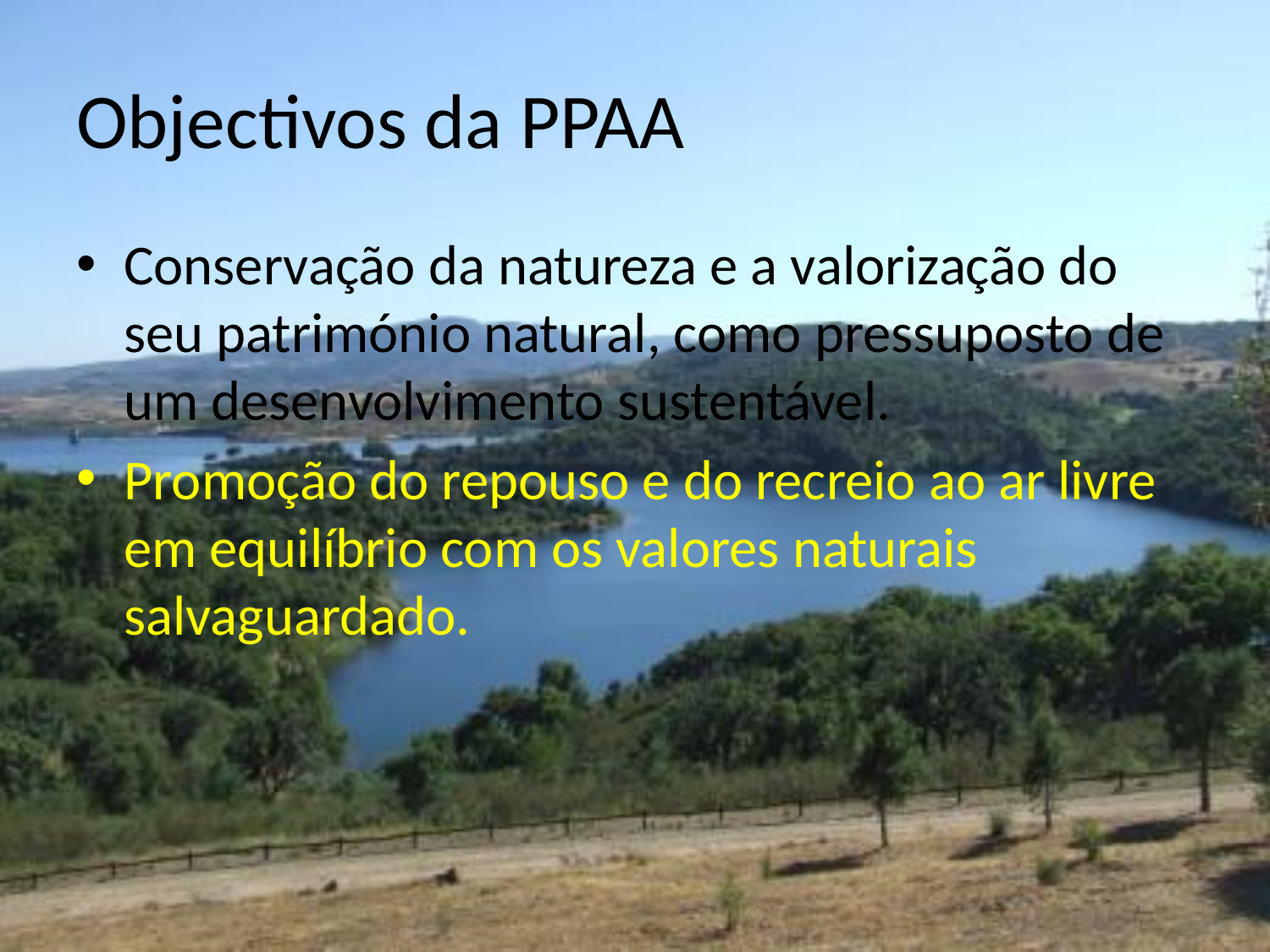

# Objectivos da PPAA
Conservação da natureza e a valorização do seu património natural, como pressuposto de um desenvolvimento sustentável.
Promoção do repouso e do recreio ao ar livre em equilíbrio com os valores naturais salvaguardado.